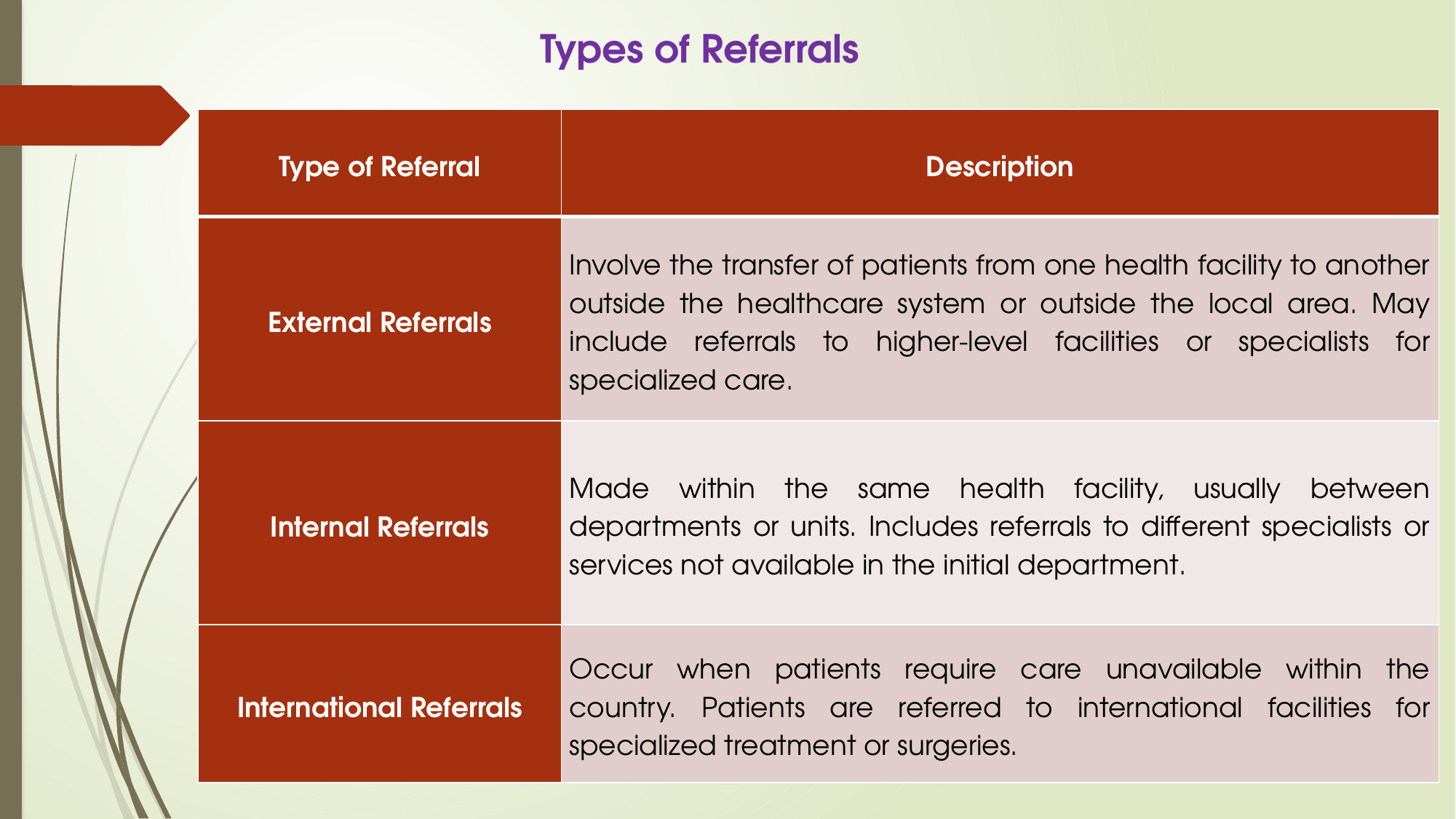

# Types of Referrals
| Type of Referral | Description |
| --- | --- |
| External Referrals | Involve the transfer of patients from one health facility to another outside the healthcare system or outside the local area. May include referrals to higher-level facilities or specialists for specialized care. |
| Internal Referrals | Made within the same health facility, usually between departments or units. Includes referrals to different specialists or services not available in the initial department. |
| International Referrals | Occur when patients require care unavailable within the country. Patients are referred to international facilities for specialized treatment or surgeries. |